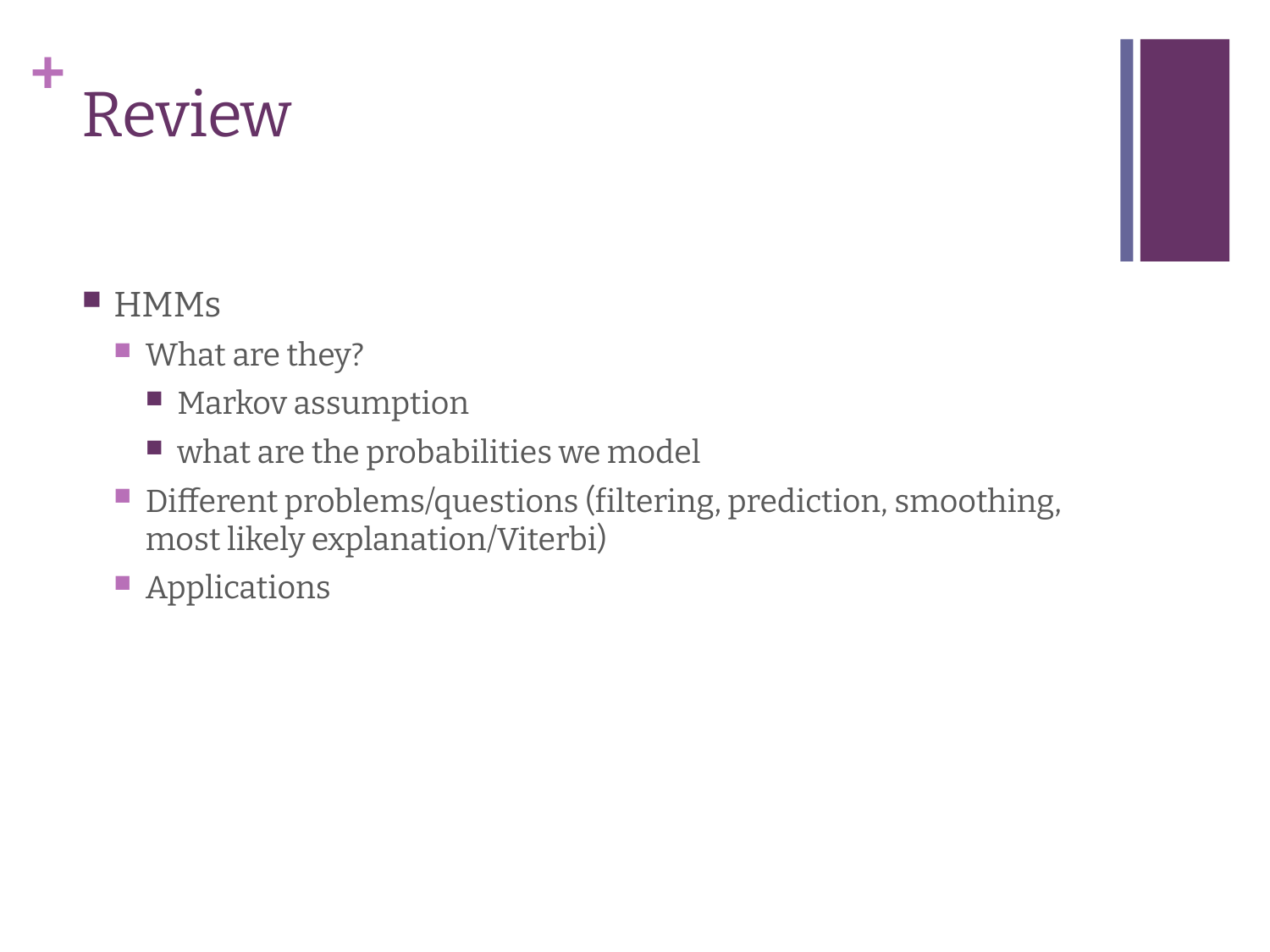

# Review
HMMs
What are they?
Markov assumption
what are the probabilities we model
Different problems/questions (filtering, prediction, smoothing, most likely explanation/Viterbi)
Applications